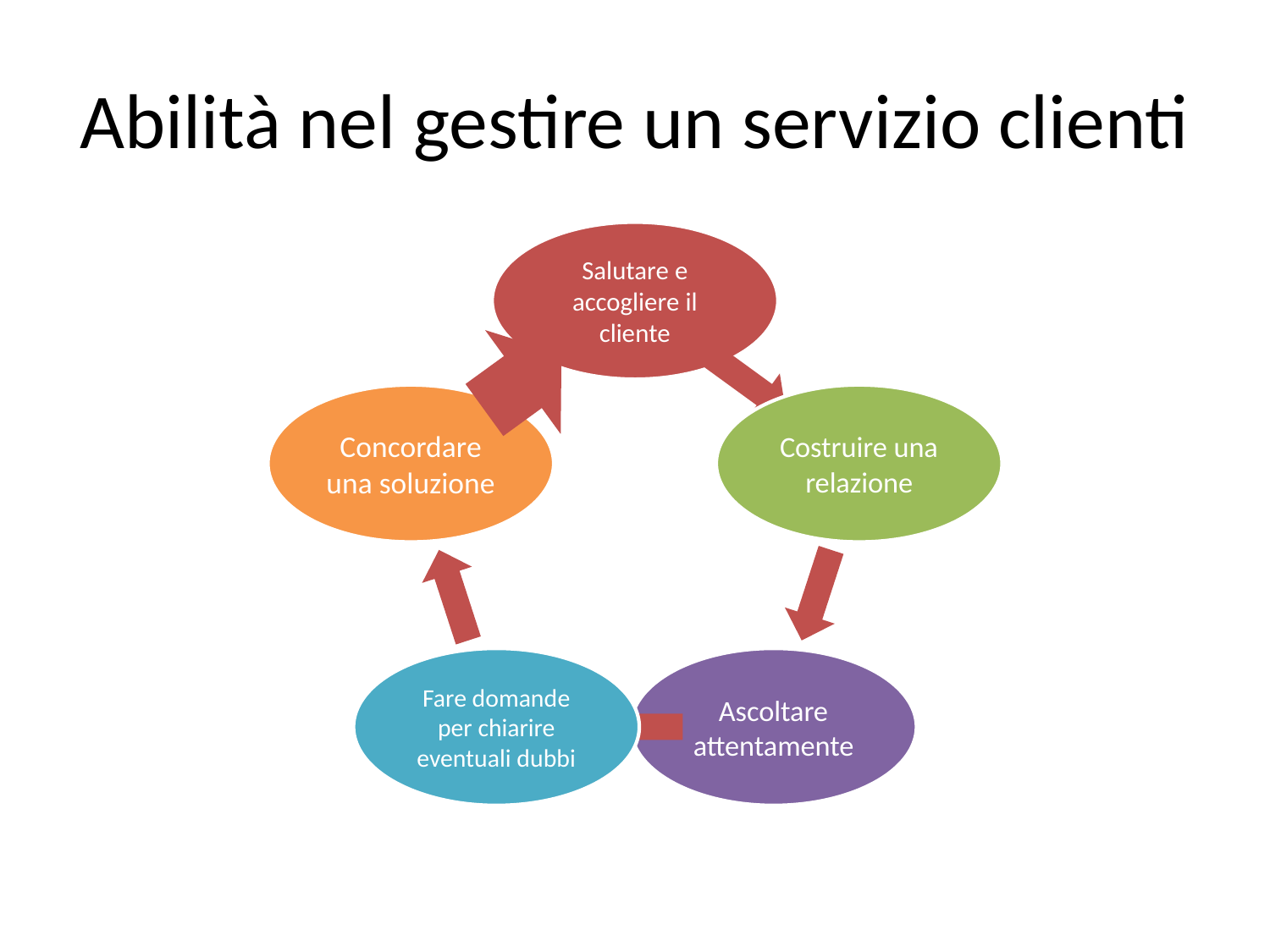

# Abilità nel gestire un servizio clienti
Salutare e accogliere il cliente
Costruire una relazione
Ascoltare attentamente
Fare domande per chiarire eventuali dubbi
Concordare una soluzione